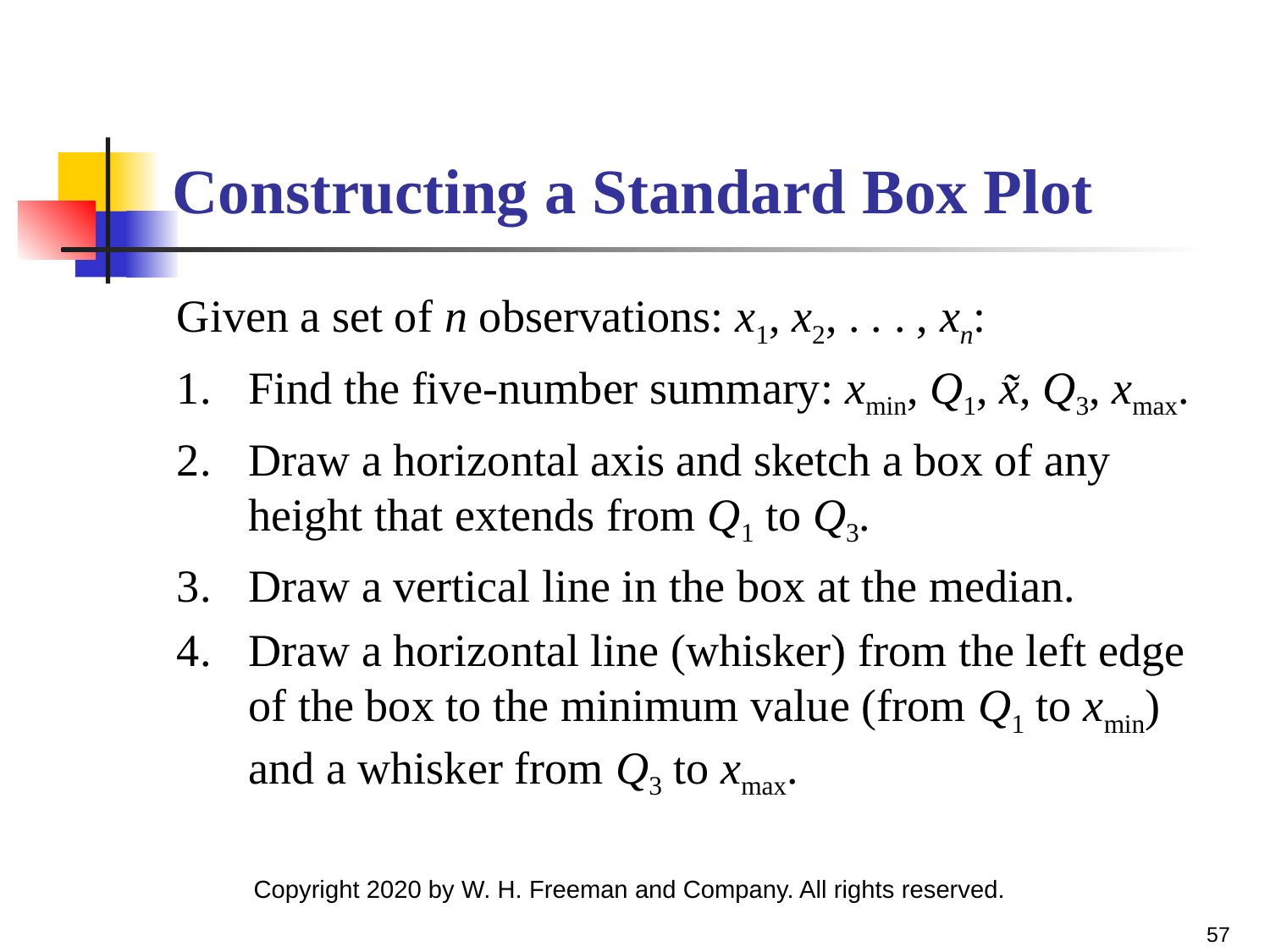

# Constructing a Standard Box Plot
Given a set of n observations: x1, x2, . . . , xn:
Find the five-number summary: xmin, Q1, x̃, Q3, xmax.
Draw a horizontal axis and sketch a box of any height that extends from Q1 to Q3.
Draw a vertical line in the box at the median.
Draw a horizontal line (whisker) from the left edge of the box to the minimum value (from Q1 to xmin) and a whisker from Q3 to xmax.